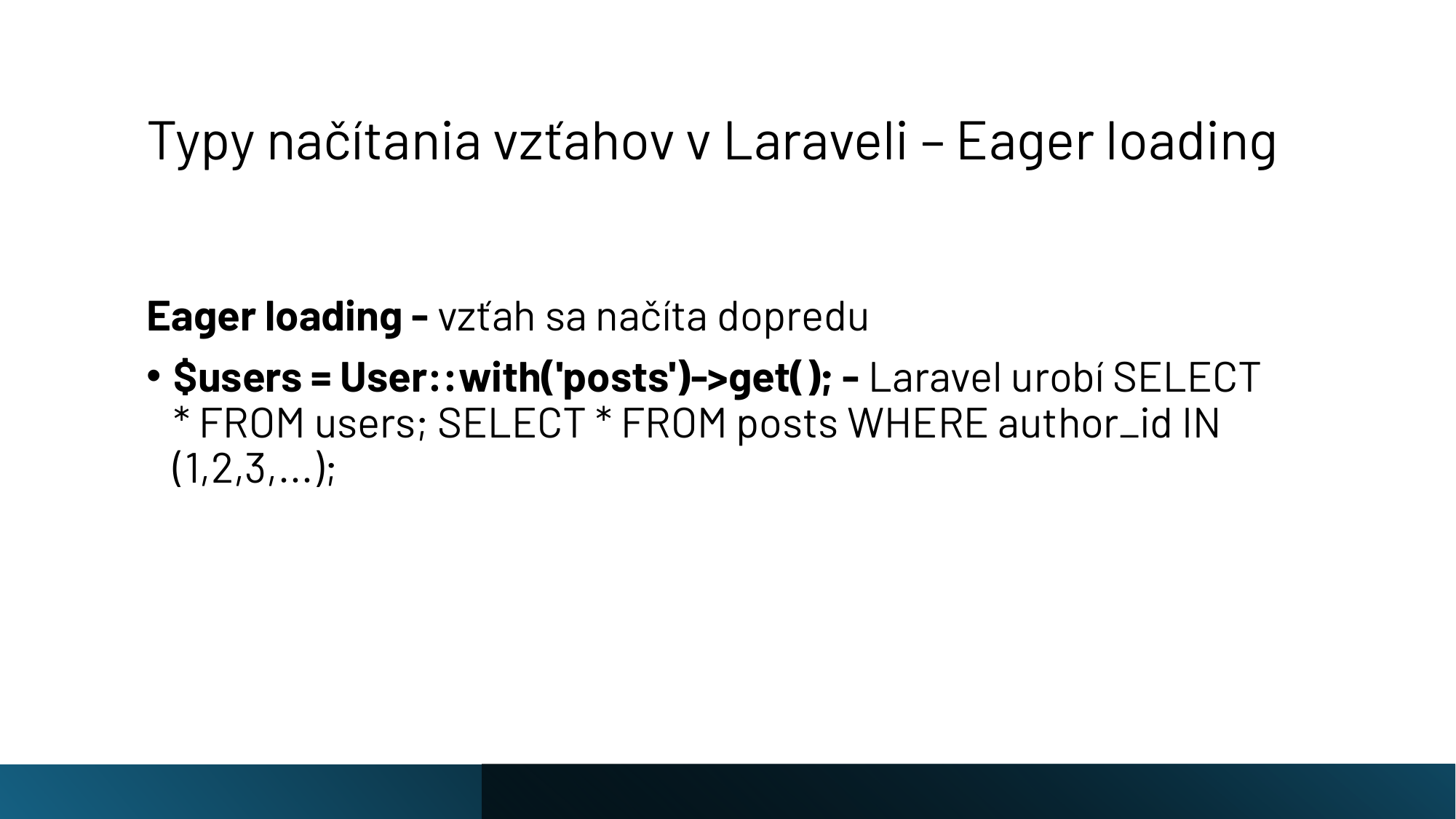

# Typy načítania vzťahov v Laraveli – Eager loading
Eager loading - vzťah sa načíta dopredu
$users = User::with('posts')->get(); - Laravel urobí SELECT * FROM users; SELECT * FROM posts WHERE author_id IN (1,2,3,...);